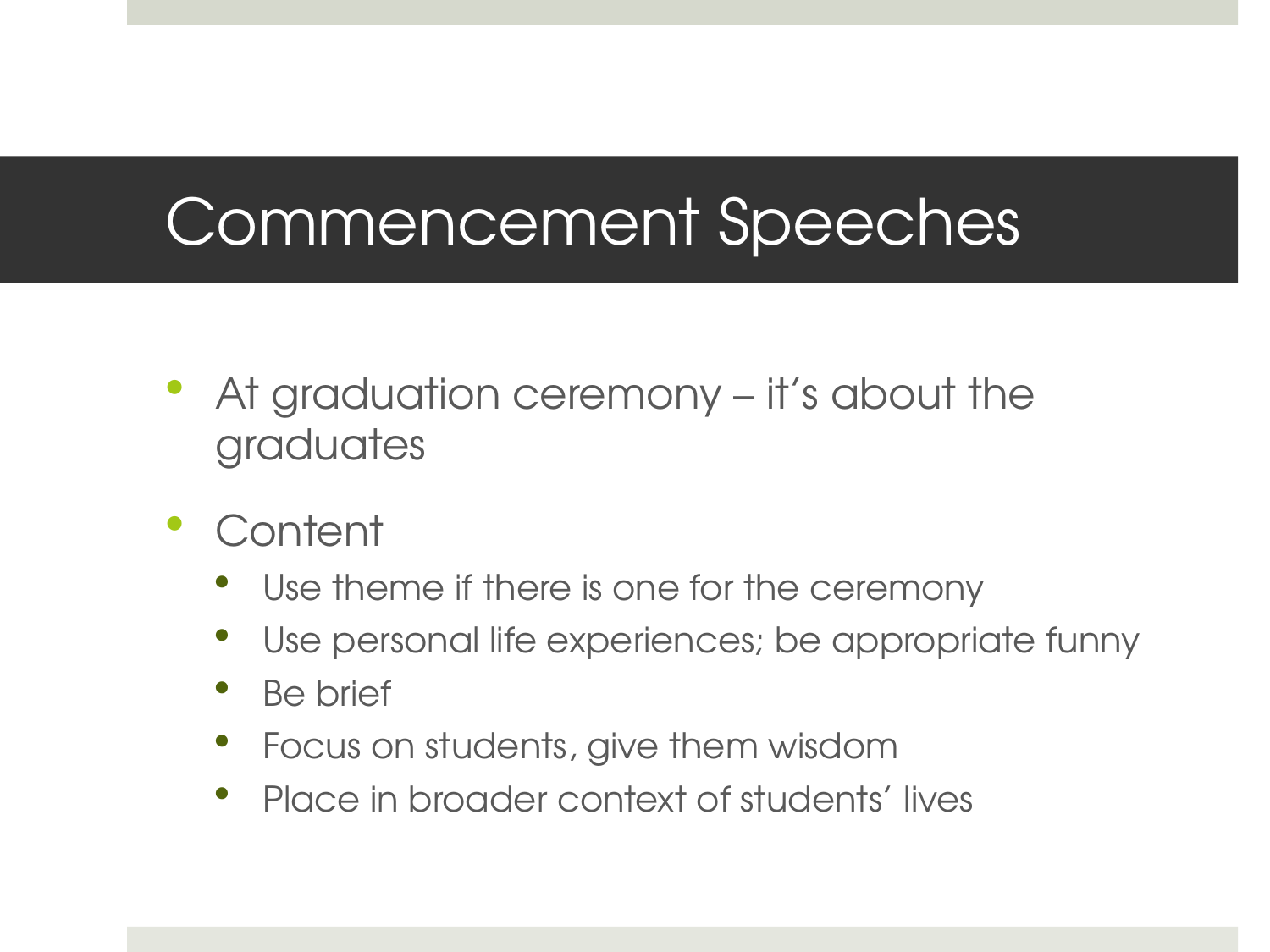

# Commencement Speeches
At graduation ceremony – it’s about the graduates
Content
Use theme if there is one for the ceremony
Use personal life experiences; be appropriate funny
Be brief
Focus on students, give them wisdom
Place in broader context of students’ lives